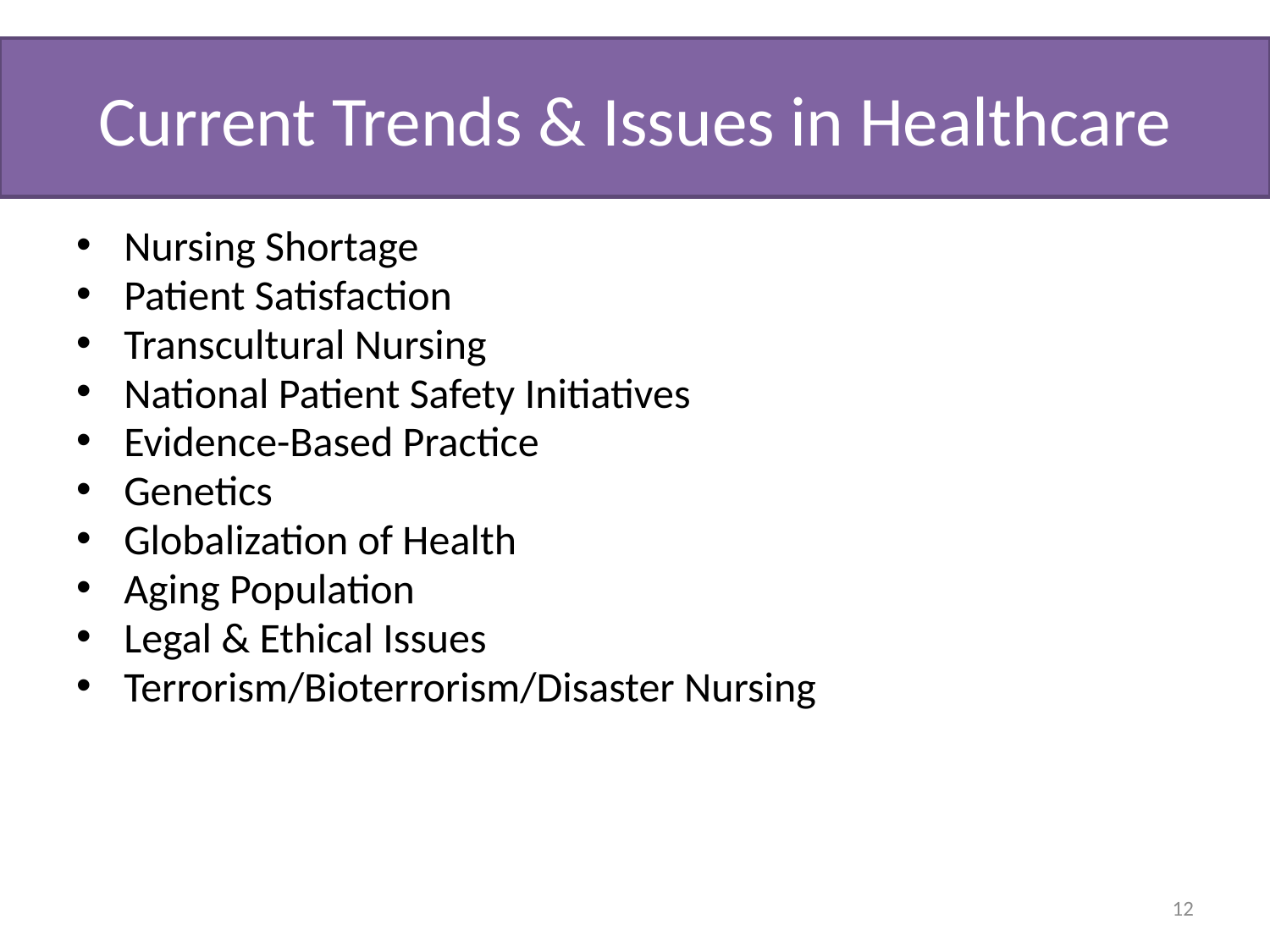

# Current Trends & Issues in Healthcare
Nursing Shortage
Patient Satisfaction
Transcultural Nursing
National Patient Safety Initiatives
Evidence-Based Practice
Genetics
Globalization of Health
Aging Population
Legal & Ethical Issues
Terrorism/Bioterrorism/Disaster Nursing

12